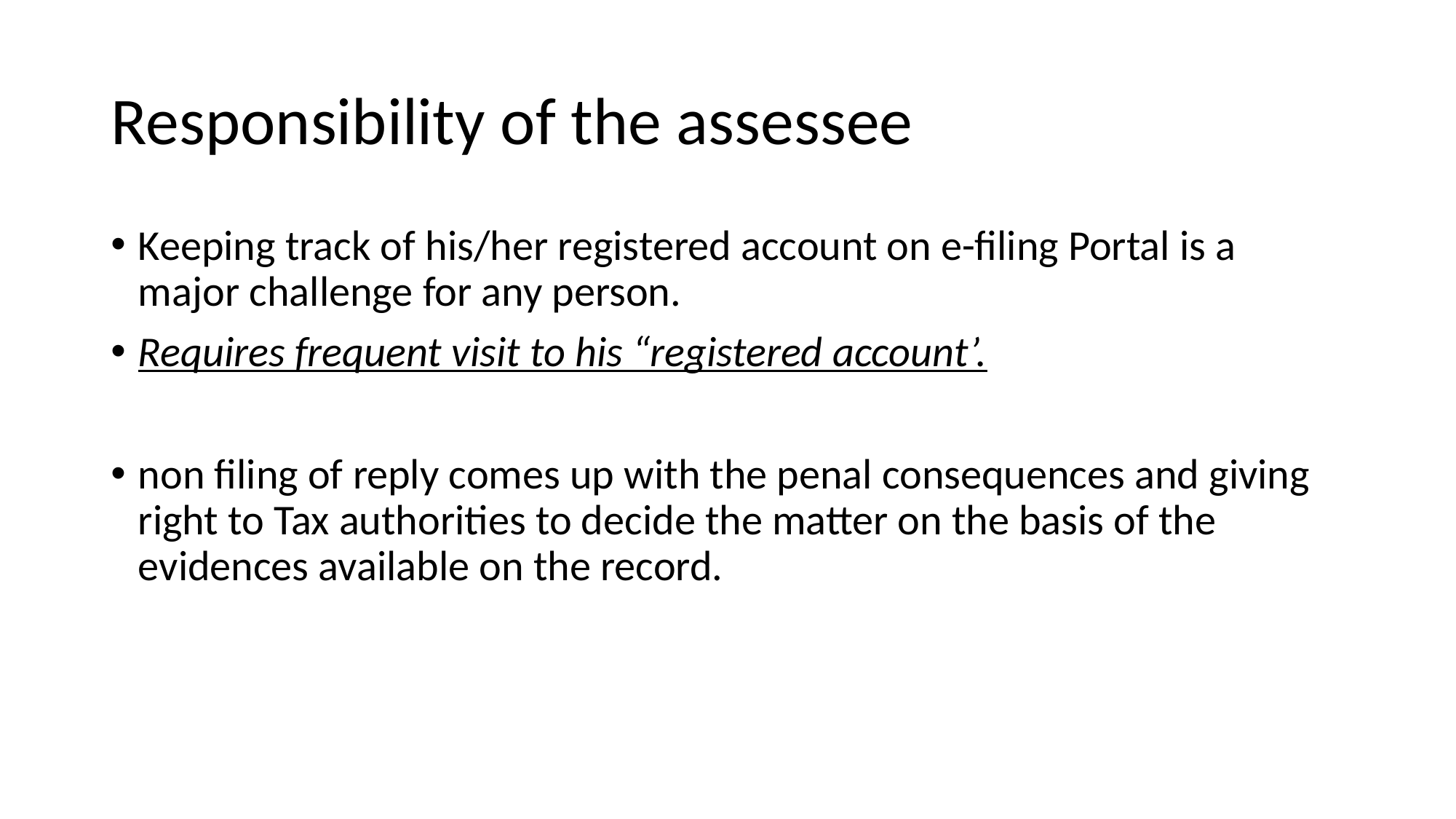

# Responsibility of the assessee
Keeping track of his/her registered account on e-filing Portal is a major challenge for any person.
Requires frequent visit to his “registered account’.

non filing of reply comes up with the penal consequences and giving right to Tax authorities to decide the matter on the basis of the evidences available on the record.